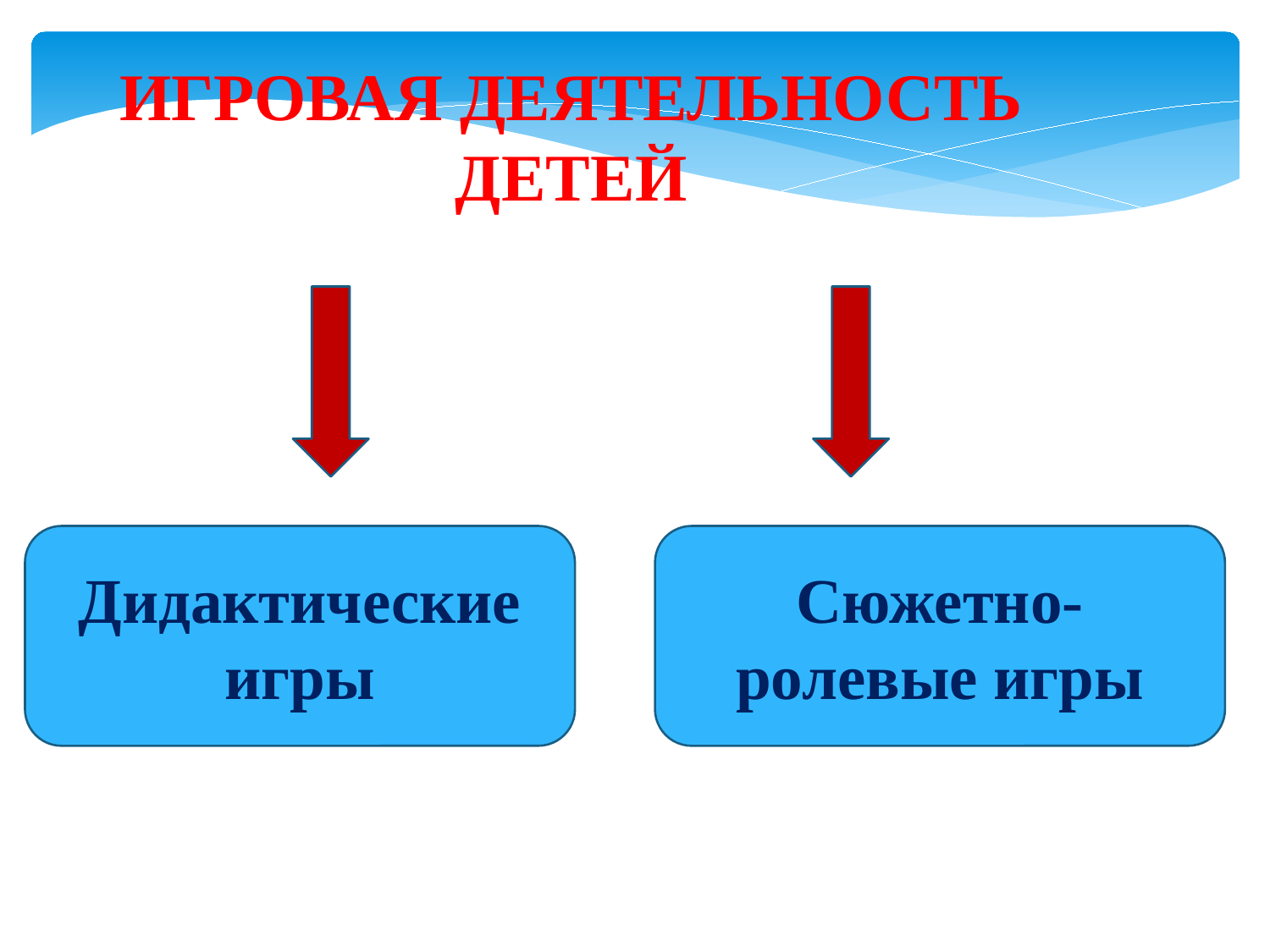

ИГРОВАЯ ДЕЯТЕЛЬНОСТЬ ДЕТЕЙ

Дидактические игры
Сюжетно-ролевые игры